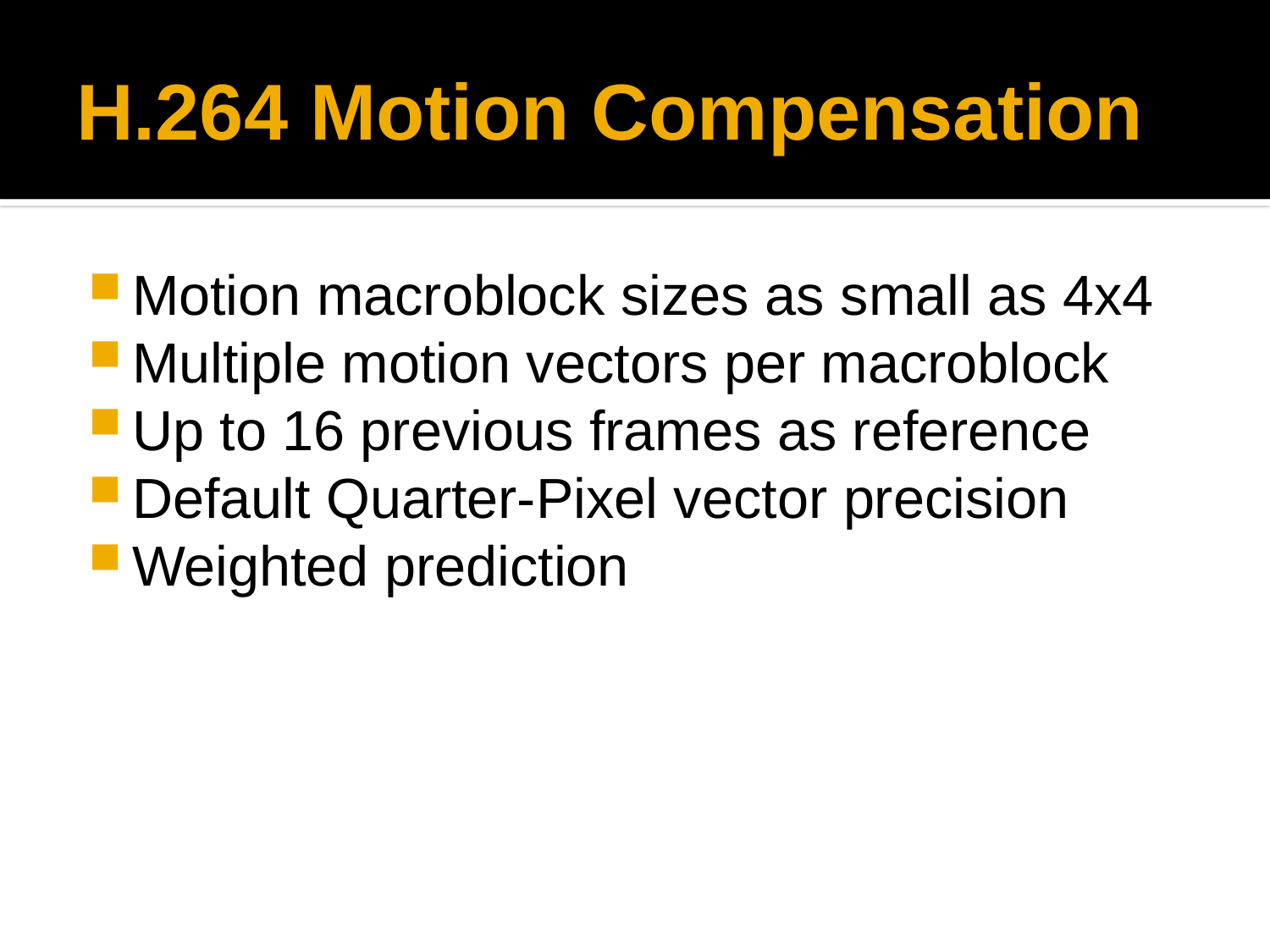

# H.264 Motion Compensation
Motion macroblock sizes as small as 4x4
Multiple motion vectors per macroblock
Up to 16 previous frames as reference
Default Quarter-Pixel vector precision
Weighted prediction